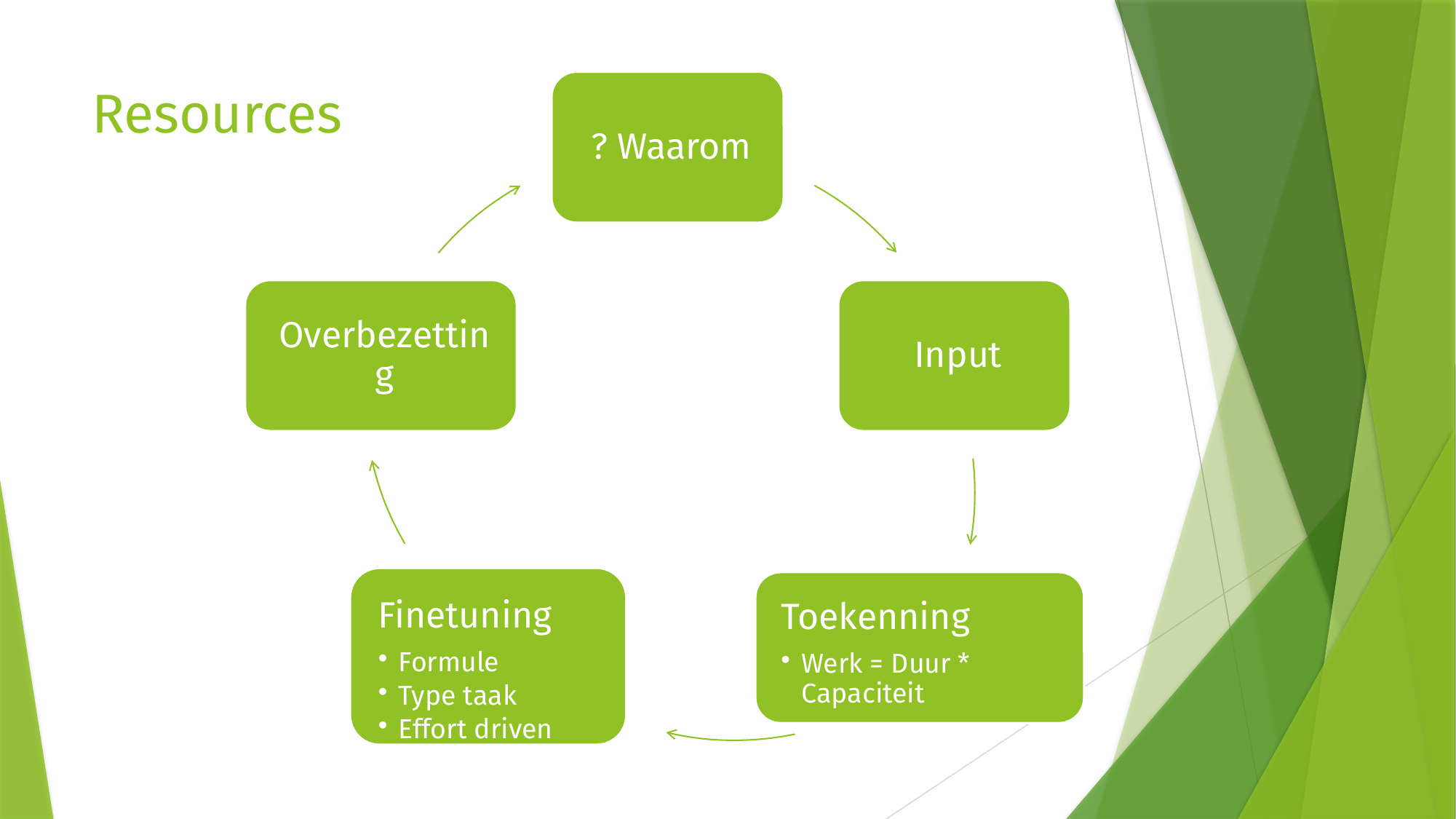

# Resources
? Waarom
Input
Toekenning
Werk = Duur * Capaciteit
Finetuning
Formule
Type taak
Effort driven
Overbezetting